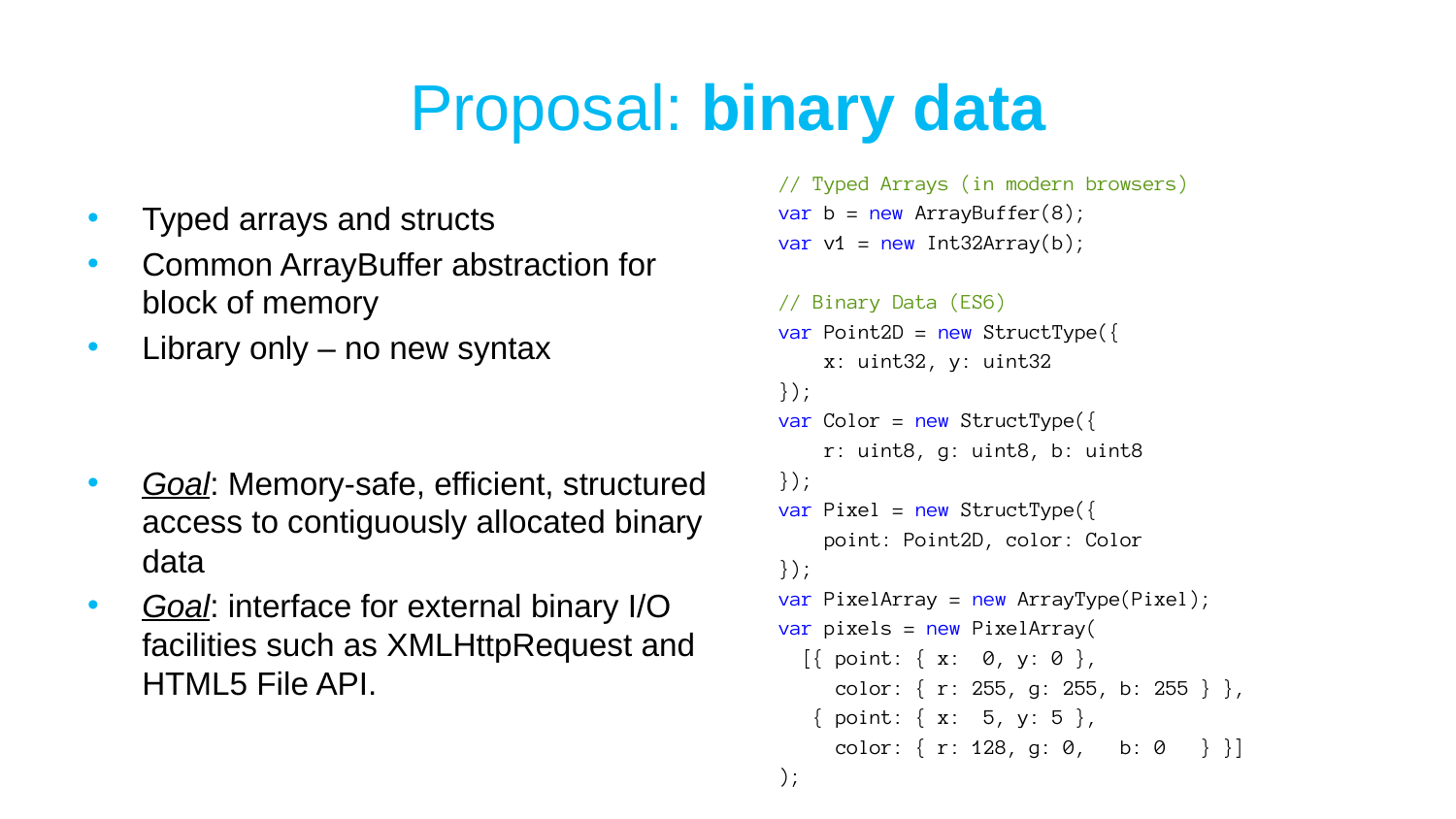

# Proposal: binary data

// Typed Arrays (in modern browsers)
var b = new ArrayBuffer(8);
var v1 = new Int32Array(b);

// Binary Data (ES6)
var Point2D = new StructType({
    x: uint32, y: uint32
});
var Color = new StructType({
    r: uint8, g: uint8, b: uint8
});
var Pixel = new StructType({
    point: Point2D, color: Color
});
var PixelArray = new ArrayType(Pixel);
var pixels = new PixelArray(
  [{ point: { x:  0, y: 0 },
     color: { r: 255, g: 255, b: 255 } },
   { point: { x:  5, y: 5 },
     color: { r: 128, g: 0,   b: 0   } }]
);

Typed arrays and structs
Common ArrayBuffer abstraction for block of memory
Library only – no new syntax

Goal: Memory-safe, efficient, structured access to contiguously allocated binary data
Goal: interface for external binary I/O facilities such as XMLHttpRequest and HTML5 File API.